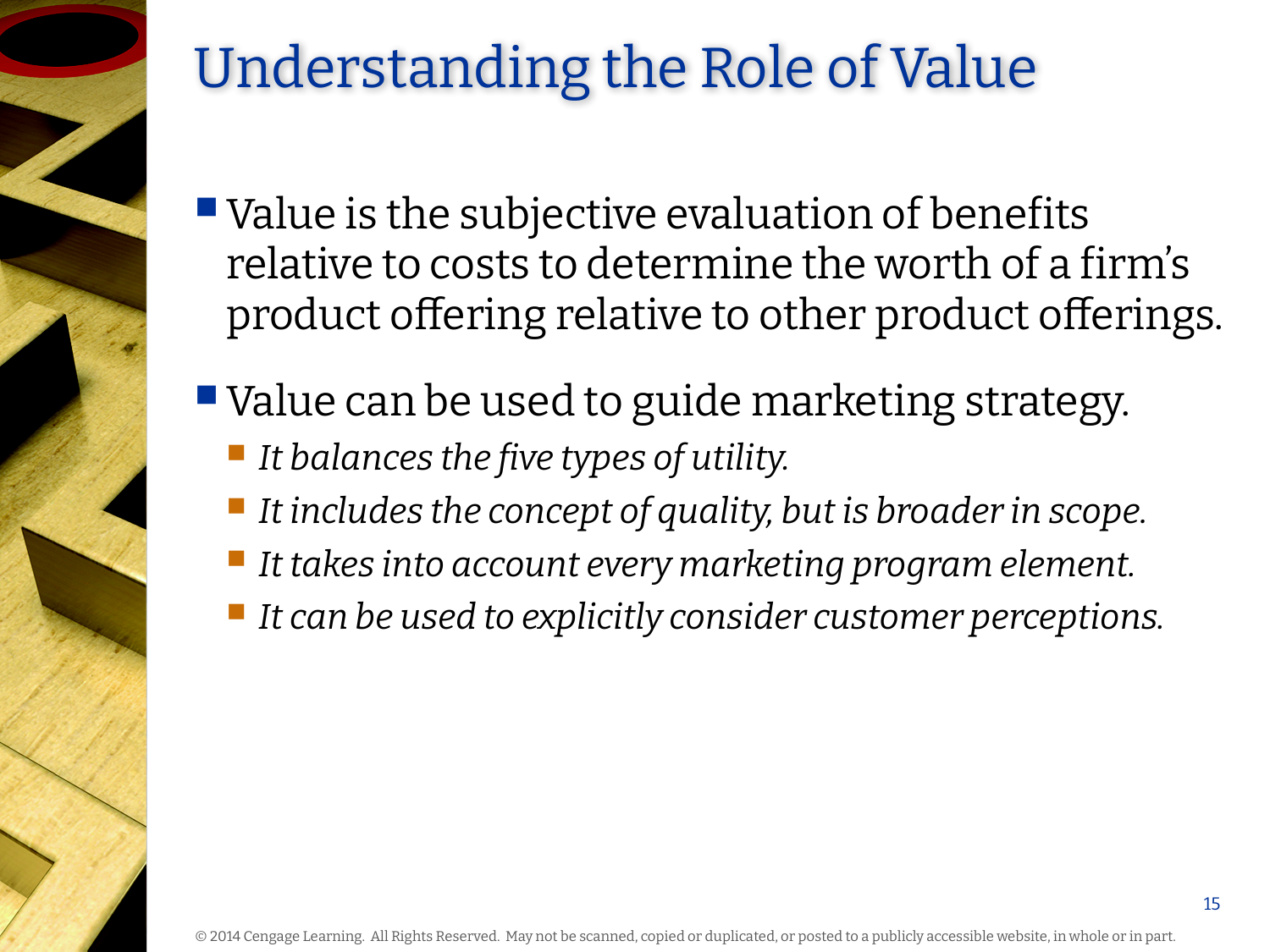

# Understanding the Role of Value
Value is the subjective evaluation of benefits relative to costs to determine the worth of a firm’s product offering relative to other product offerings.
Value can be used to guide marketing strategy.
It balances the five types of utility.
It includes the concept of quality, but is broader in scope.
It takes into account every marketing program element.
It can be used to explicitly consider customer perceptions.
15